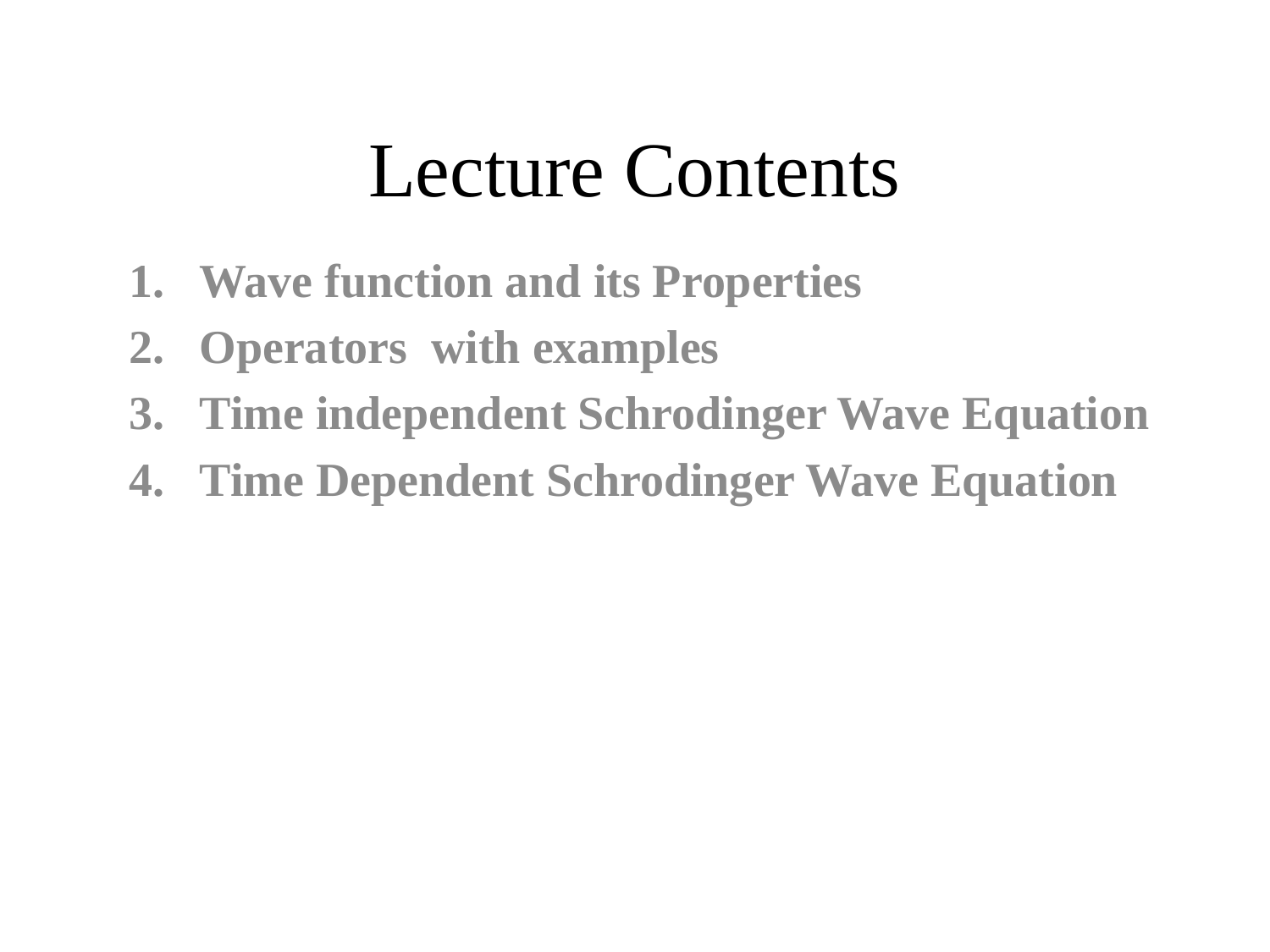

# Lecture Contents
Wave function and its Properties
Operators  with examples
Time independent Schrodinger Wave Equation
Time Dependent Schrodinger Wave Equation